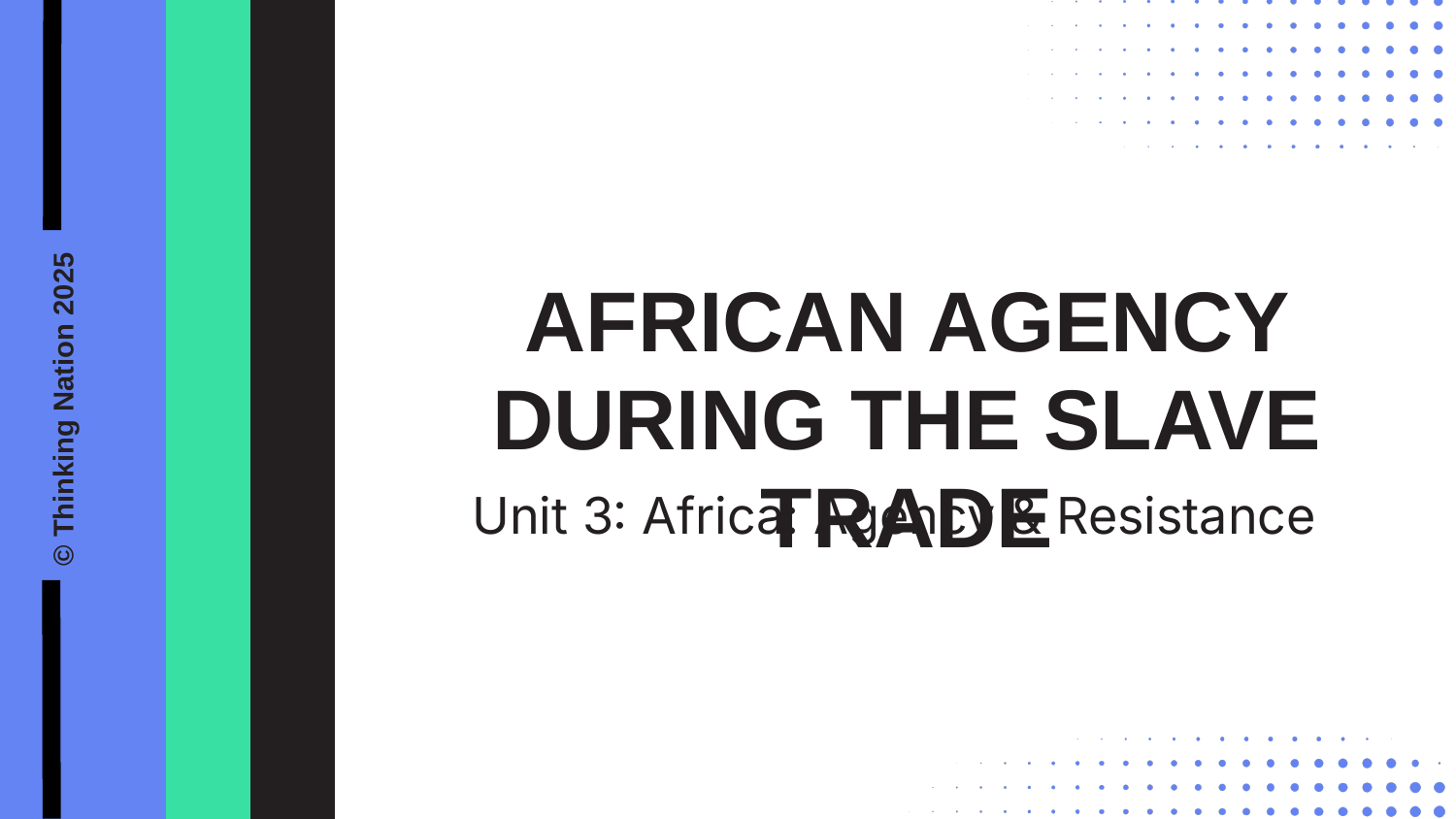

AFRICAN AGENCY DURING THE SLAVE TRADE
© Thinking Nation 2025
Unit 3: Africa: Agency & Resistance